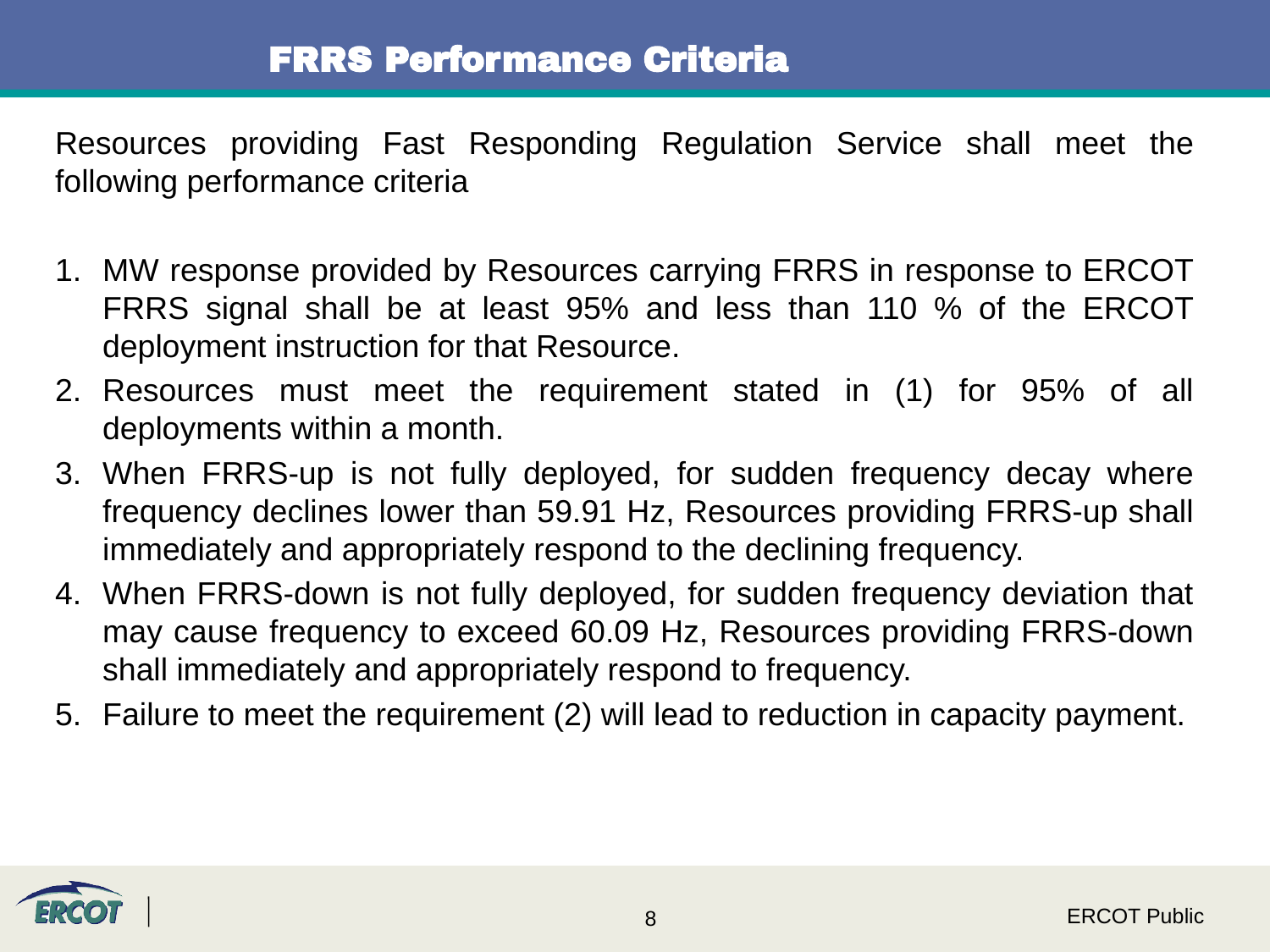

# FRRS Performance Criteria
Resources providing Fast Responding Regulation Service shall meet the following performance criteria

MW response provided by Resources carrying FRRS in response to ERCOT FRRS signal shall be at least 95% and less than 110 % of the ERCOT deployment instruction for that Resource.
Resources must meet the requirement stated in (1) for 95% of all deployments within a month.
When FRRS-up is not fully deployed, for sudden frequency decay where frequency declines lower than 59.91 Hz, Resources providing FRRS-up shall immediately and appropriately respond to the declining frequency.
When FRRS-down is not fully deployed, for sudden frequency deviation that may cause frequency to exceed 60.09 Hz, Resources providing FRRS-down shall immediately and appropriately respond to frequency.
Failure to meet the requirement (2) will lead to reduction in capacity payment.

ERCOT Public